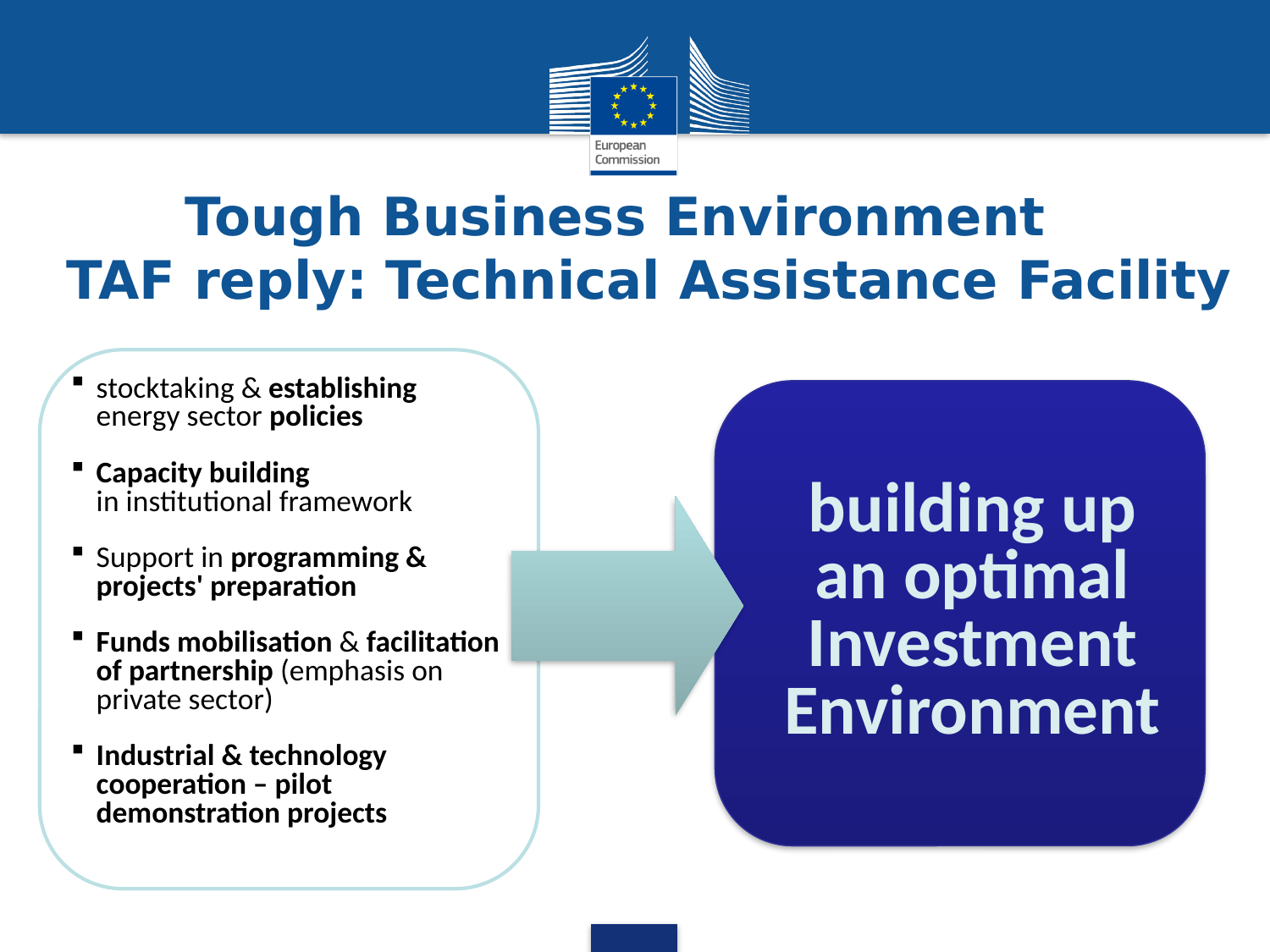

# Tough Business Environment TAF reply: Technical Assistance Facility

stocktaking & establishing          energy sector policies
Capacity building                            in institutional framework
Support in programming & projects' preparation
Funds mobilisation & facilitation of partnership (emphasis on private sector)
Industrial & technology cooperation – pilot demonstration projects

building up an optimal Investment Environment